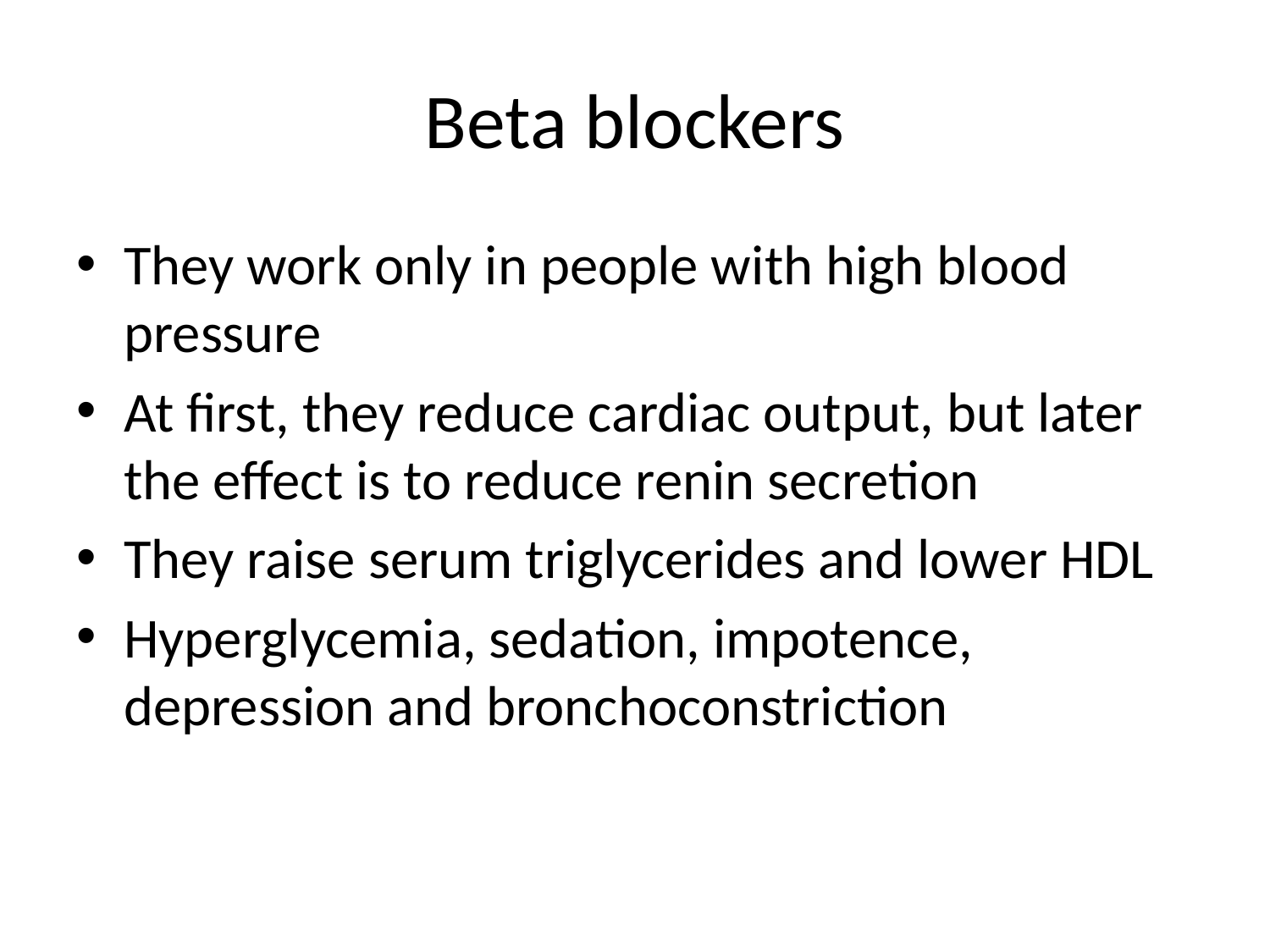

# Beta blockers
They work only in people with high blood pressure
At first, they reduce cardiac output, but later the effect is to reduce renin secretion
They raise serum triglycerides and lower HDL
Hyperglycemia, sedation, impotence, depression and bronchoconstriction